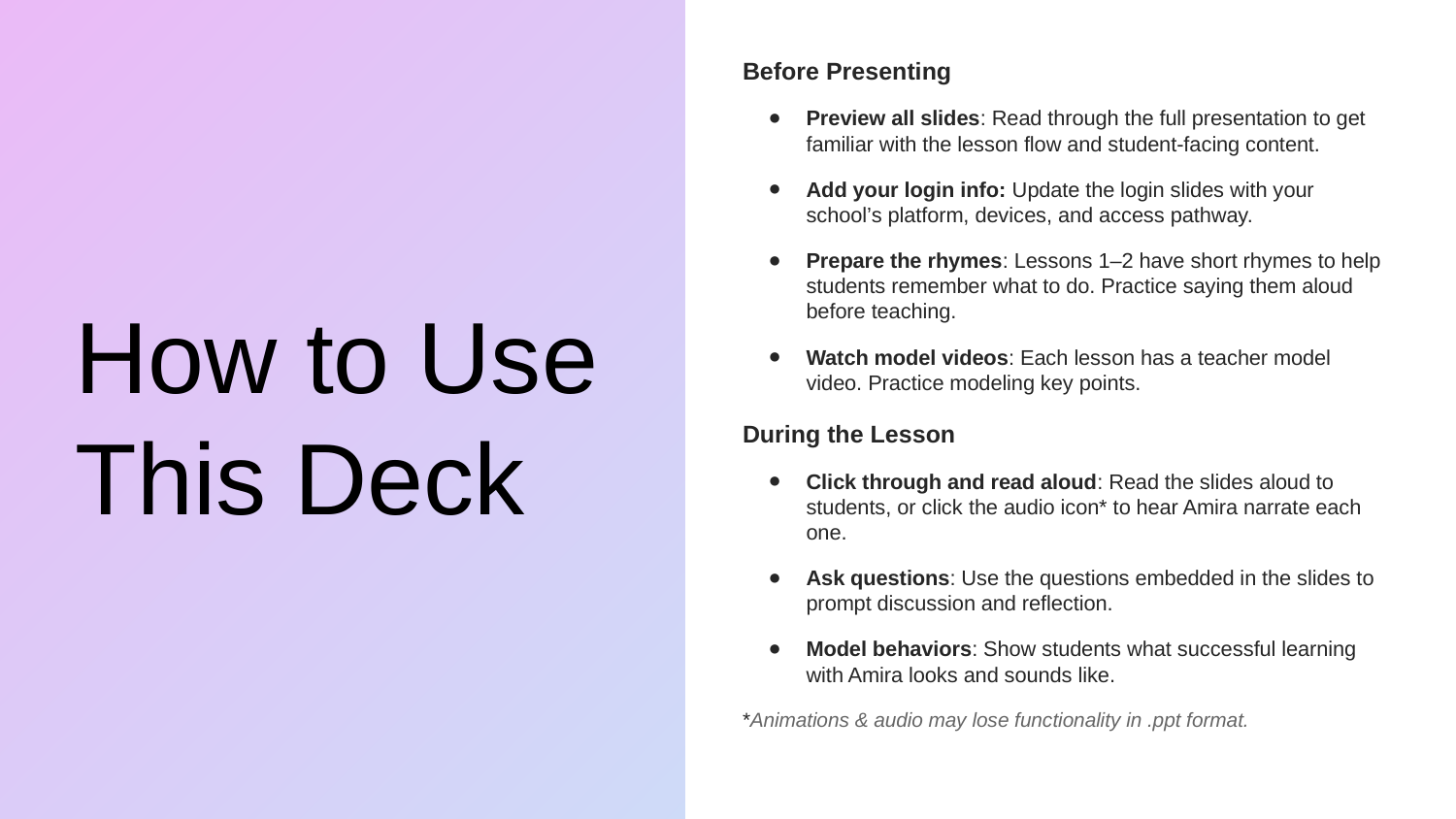

Before Presenting
Preview all slides: Read through the full presentation to get familiar with the lesson flow and student-facing content.
Add your login info: Update the login slides with your school’s platform, devices, and access pathway.
Prepare the rhymes: Lessons 1–2 have short rhymes to help students remember what to do. Practice saying them aloud before teaching.
Watch model videos: Each lesson has a teacher model video. Practice modeling key points.
During the Lesson
Click through and read aloud: Read the slides aloud to students, or click the audio icon* to hear Amira narrate each one.
Ask questions: Use the questions embedded in the slides to prompt discussion and reflection.
Model behaviors: Show students what successful learning with Amira looks and sounds like.
*Animations & audio may lose functionality in .ppt format.

# How to Use
This Deck